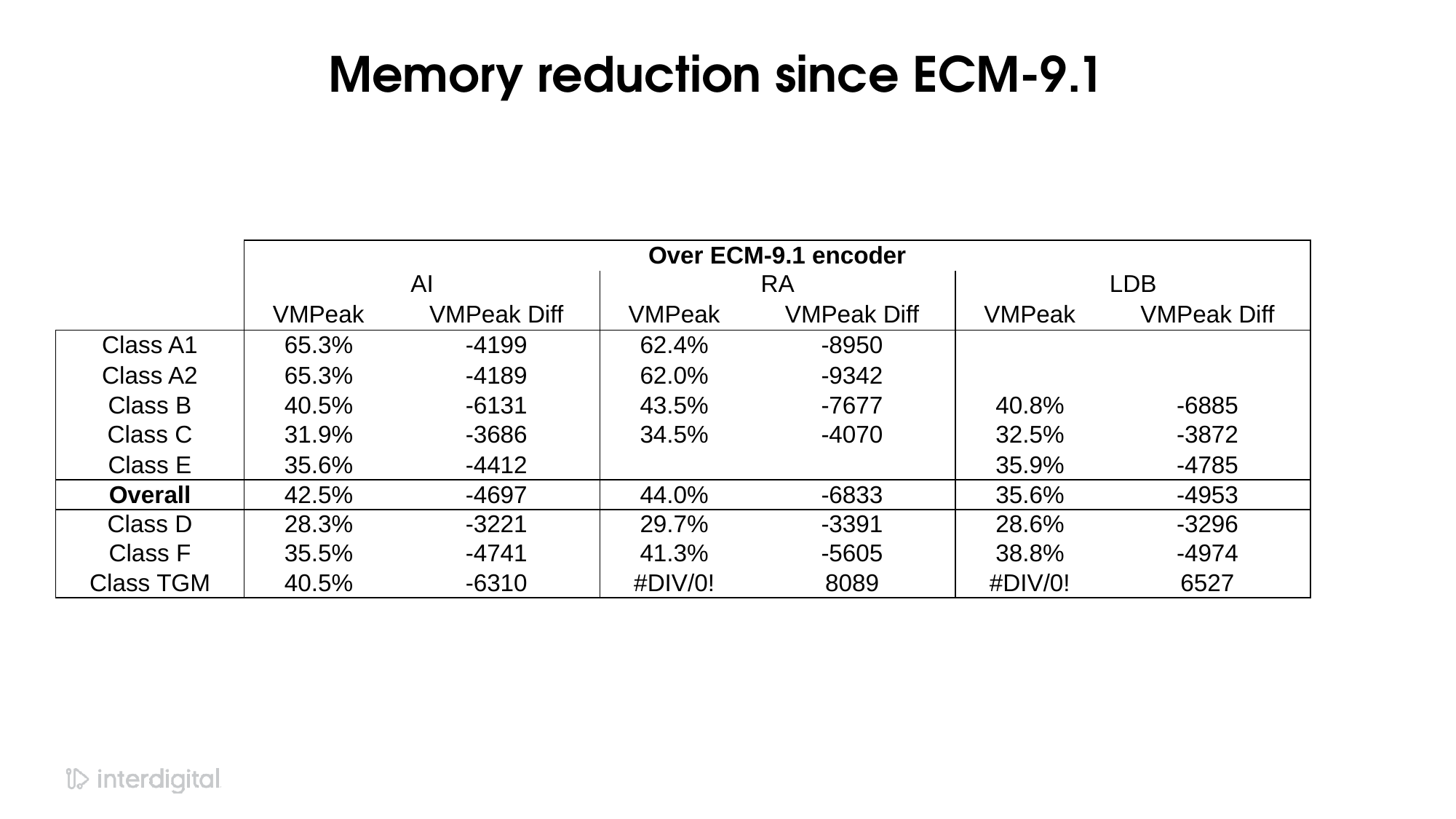

# Memory reduction since ECM-9.1
|  | Over ECM-9.1 encoder |  |  |  |  |  |
| --- | --- | --- | --- | --- | --- | --- |
|  | AI |  | RA |  | LDB |  |
|  | VMPeak | VMPeak Diff | VMPeak | VMPeak Diff | VMPeak | VMPeak Diff |
| Class A1 | 65.3% | -4199 | 62.4% | -8950 |  |  |
| Class A2 | 65.3% | -4189 | 62.0% | -9342 |  |  |
| Class B | 40.5% | -6131 | 43.5% | -7677 | 40.8% | -6885 |
| Class C | 31.9% | -3686 | 34.5% | -4070 | 32.5% | -3872 |
| Class E | 35.6% | -4412 |  |  | 35.9% | -4785 |
| Overall | 42.5% | -4697 | 44.0% | -6833 | 35.6% | -4953 |
| Class D | 28.3% | -3221 | 29.7% | -3391 | 28.6% | -3296 |
| Class F | 35.5% | -4741 | 41.3% | -5605 | 38.8% | -4974 |
| Class TGM | 40.5% | -6310 | #DIV/0! | 8089 | #DIV/0! | 6527 |